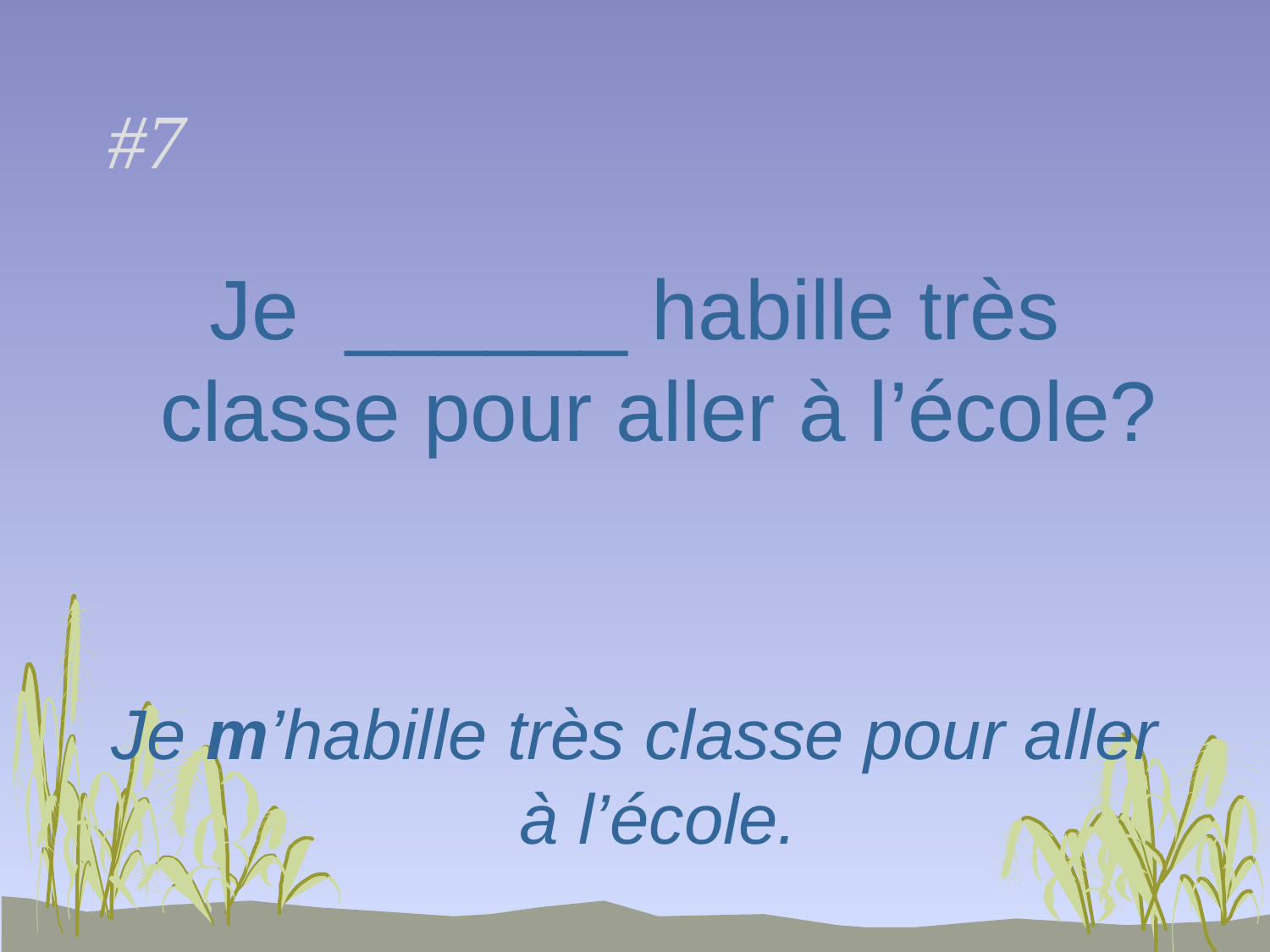

# #7
Je  ______ habille très classe pour aller à l’école?

Je m’habille très classe pour aller à l’école.